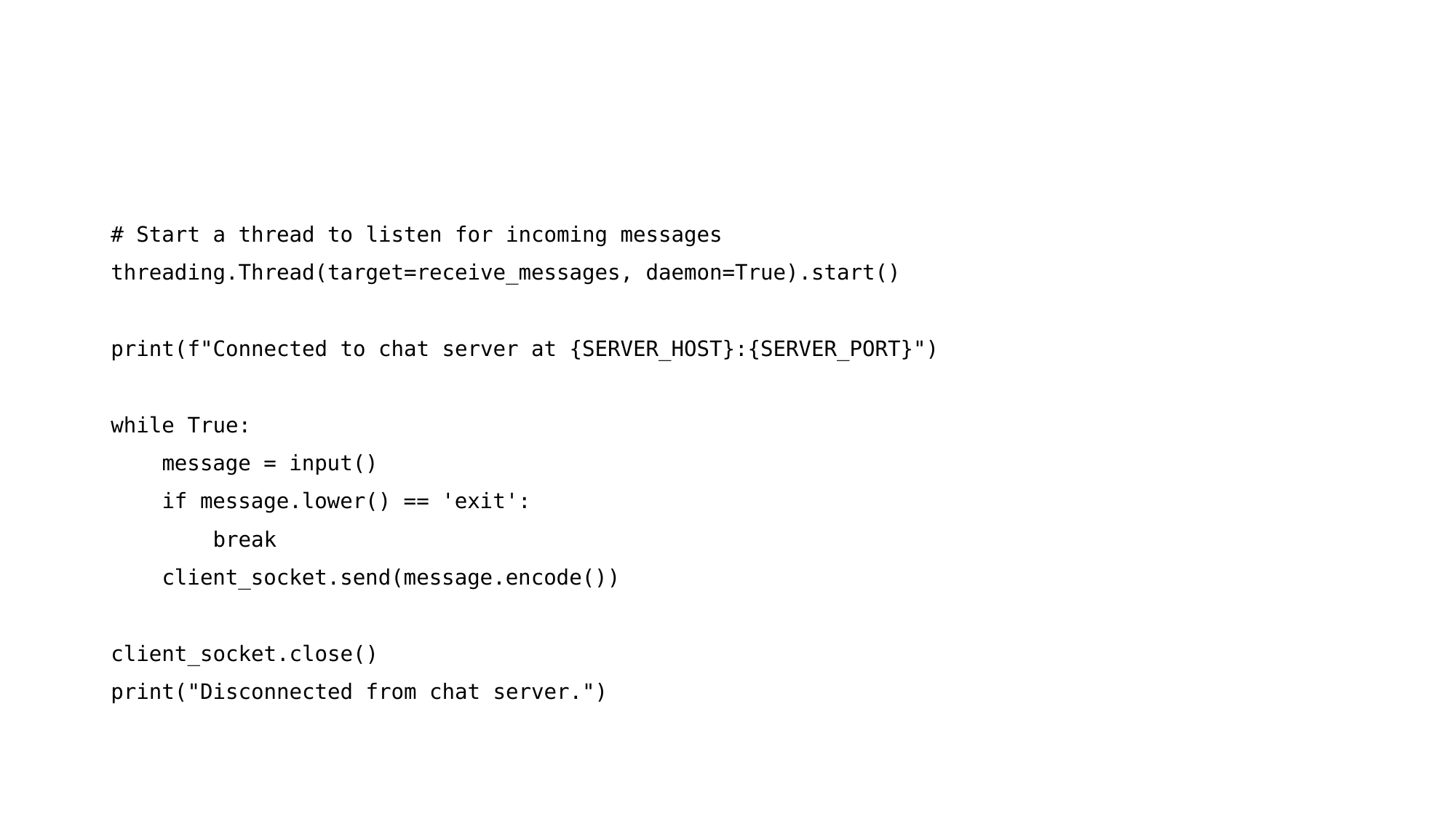

#
# Start a thread to listen for incoming messages
threading.Thread(target=receive_messages, daemon=True).start()

print(f"Connected to chat server at {SERVER_HOST}:{SERVER_PORT}")

while True:
    message = input()
    if message.lower() == 'exit':
        break
    client_socket.send(message.encode())

client_socket.close()
print("Disconnected from chat server.")